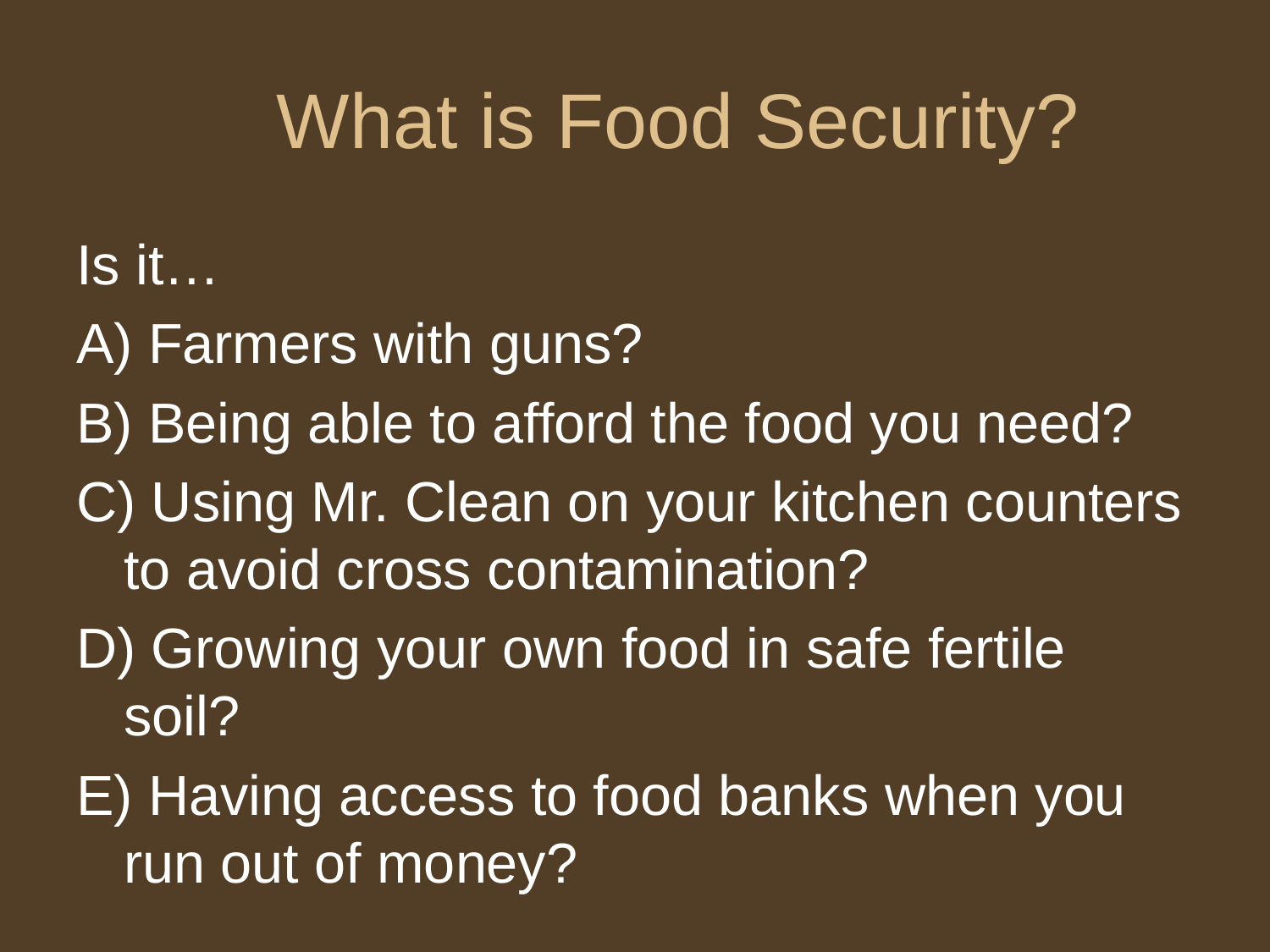

# What is Food Security?
Is it…
A) Farmers with guns?
B) Being able to afford the food you need?
C) Using Mr. Clean on your kitchen counters to avoid cross contamination?
D) Growing your own food in safe fertile soil?
E) Having access to food banks when you run out of money?